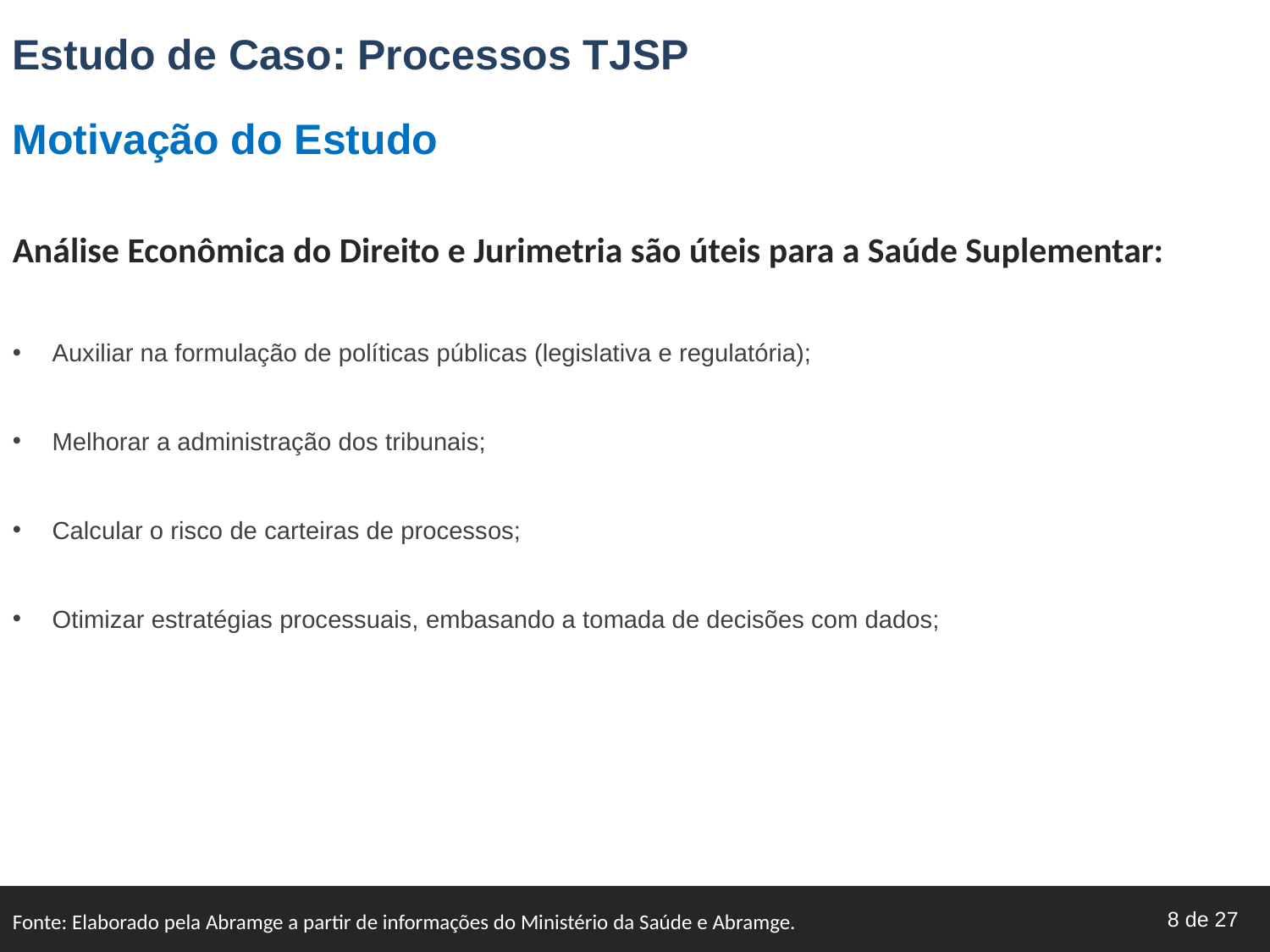

Estudo de Caso: Processos TJSP
Motivação do Estudo
Análise Econômica do Direito e Jurimetria são úteis para a Saúde Suplementar:

Auxiliar na formulação de políticas públicas (legislativa e regulatória);

Melhorar a administração dos tribunais;

Calcular o risco de carteiras de processos;

Otimizar estratégias processuais, embasando a tomada de decisões com dados;

Fonte: Elaborado pela Abramge a partir de informações do Ministério da Saúde e Abramge.